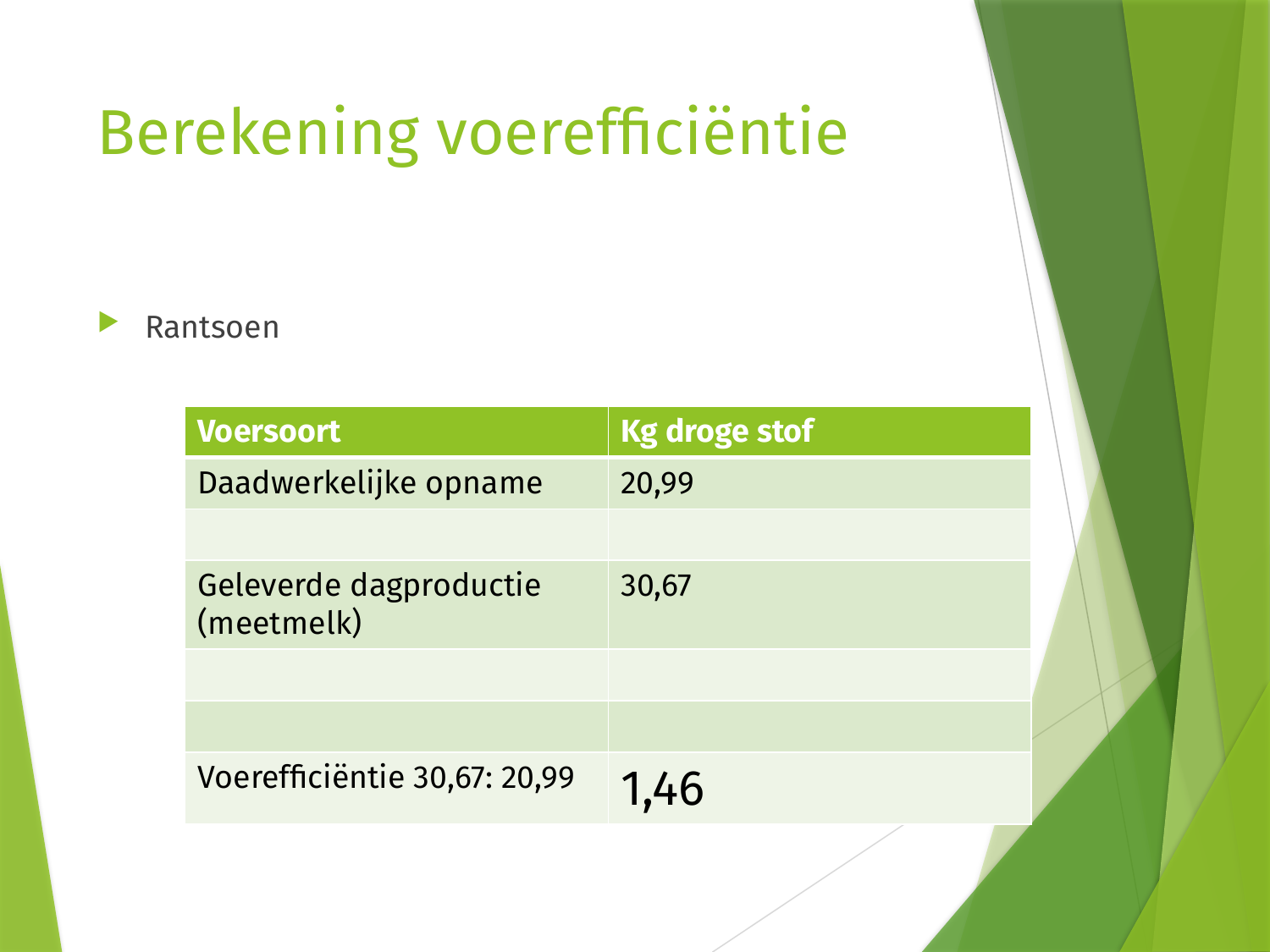

# Berekening voerefficiëntie
Rantsoen

| Voersoort | Kg droge stof |
| --- | --- |
| Daadwerkelijke opname | 20,99 |
|  |  |
| Geleverde dagproductie (meetmelk) | 30,67 |
|  |  |
|  |  |
| Voerefficiëntie 30,67: 20,99 | 1,46 |